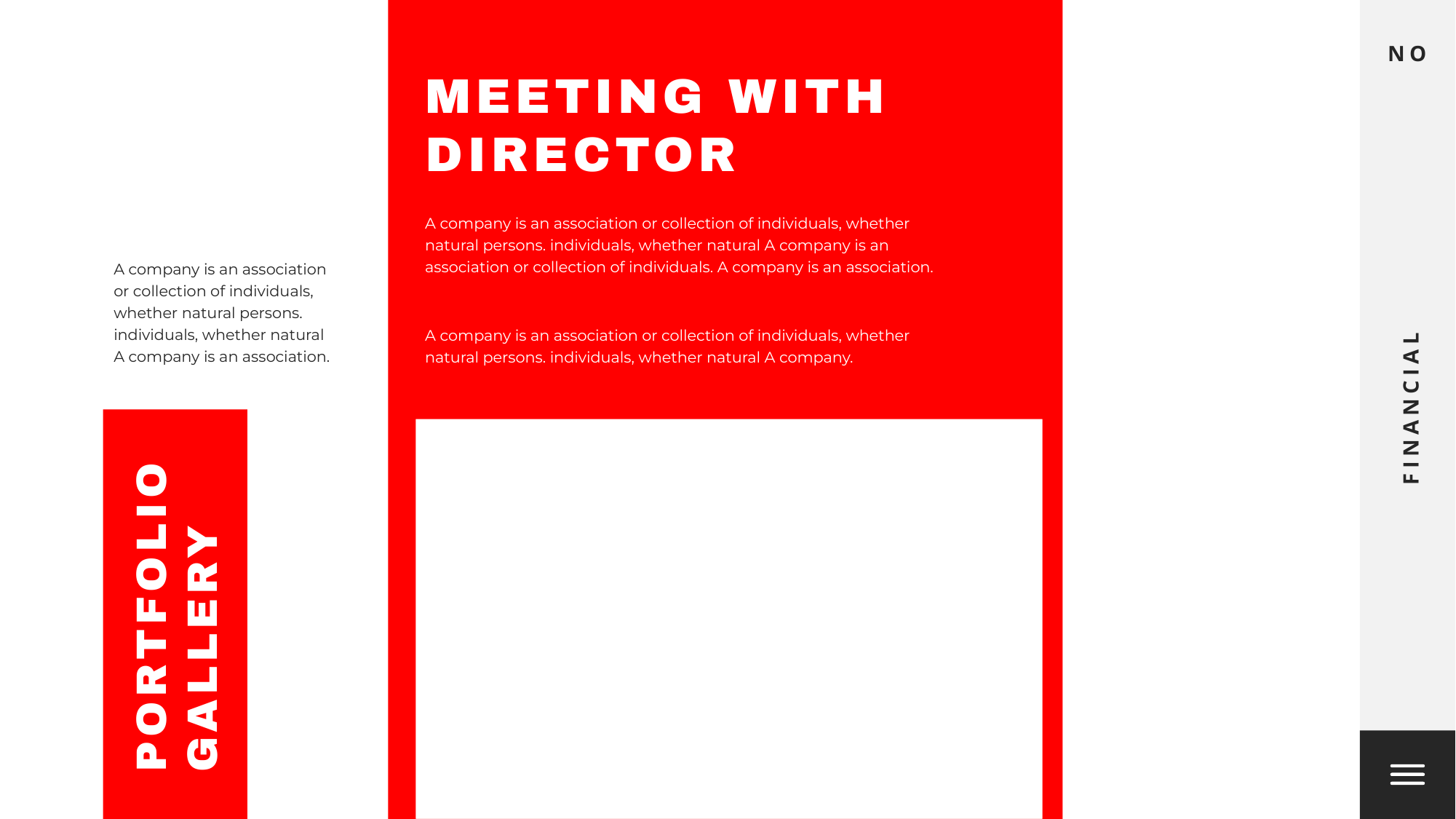

NO
FINANCIAL

MEETING WITH DIRECTOR
A company is an association or collection of individuals, whether natural persons. individuals, whether natural A company is an association or collection of individuals. A company is an association.
A company is an association or collection of individuals, whether natural persons. individuals, whether natural A company is an association.
A company is an association or collection of individuals, whether natural persons. individuals, whether natural A company.

PORTFOLIO
GALLERY